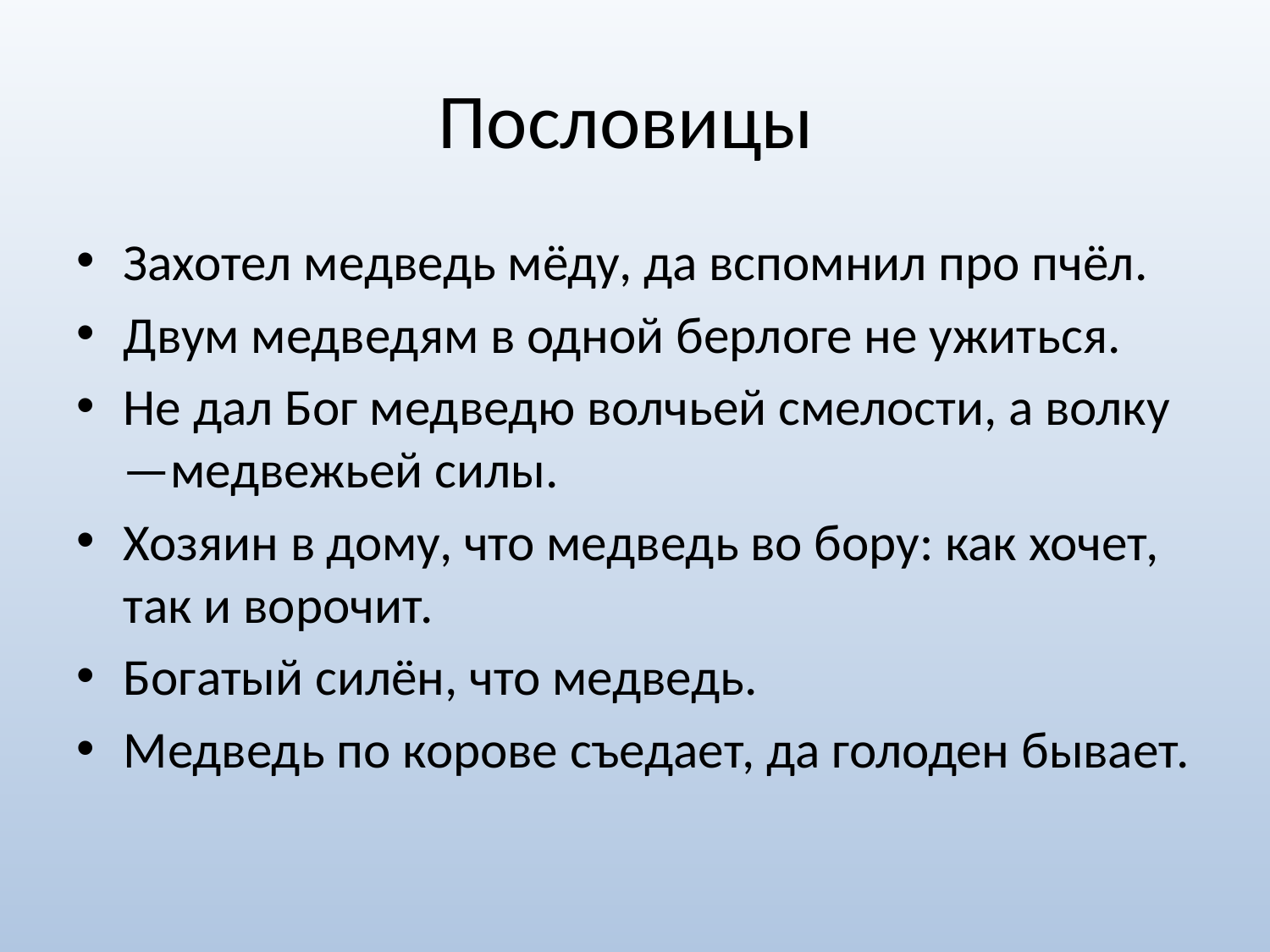

# Пословицы
Захотел медведь мёду, да вспомнил про пчёл.
Двум медведям в одной берлоге не ужиться.
Не дал Бог медведю волчьей смелости, а волку—медвежьей силы.
Хозяин в дому, что медведь во бору: как хочет, так и ворочит.
Богатый силён, что медведь.
Медведь по корове съедает, да голоден бывает.